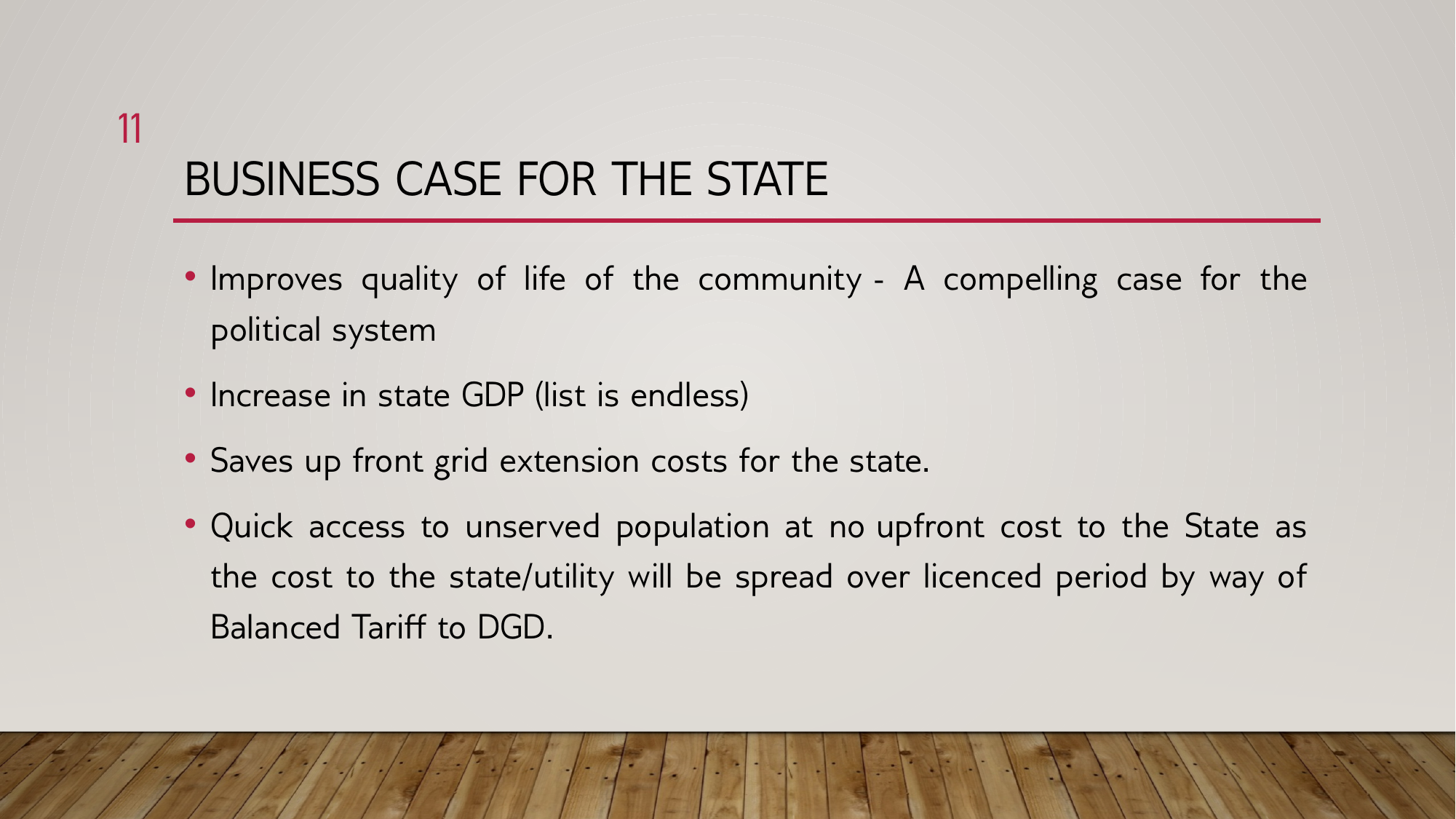

11
# Business case for the state
Improves quality of life of the community - A compelling case for the political system
Increase in state GDP (list is endless)
Saves up front grid extension costs for the state.
Quick access to unserved population at no upfront cost to the State as the cost to the state/utility will be spread over licenced period by way of Balanced Tariff to DGD.